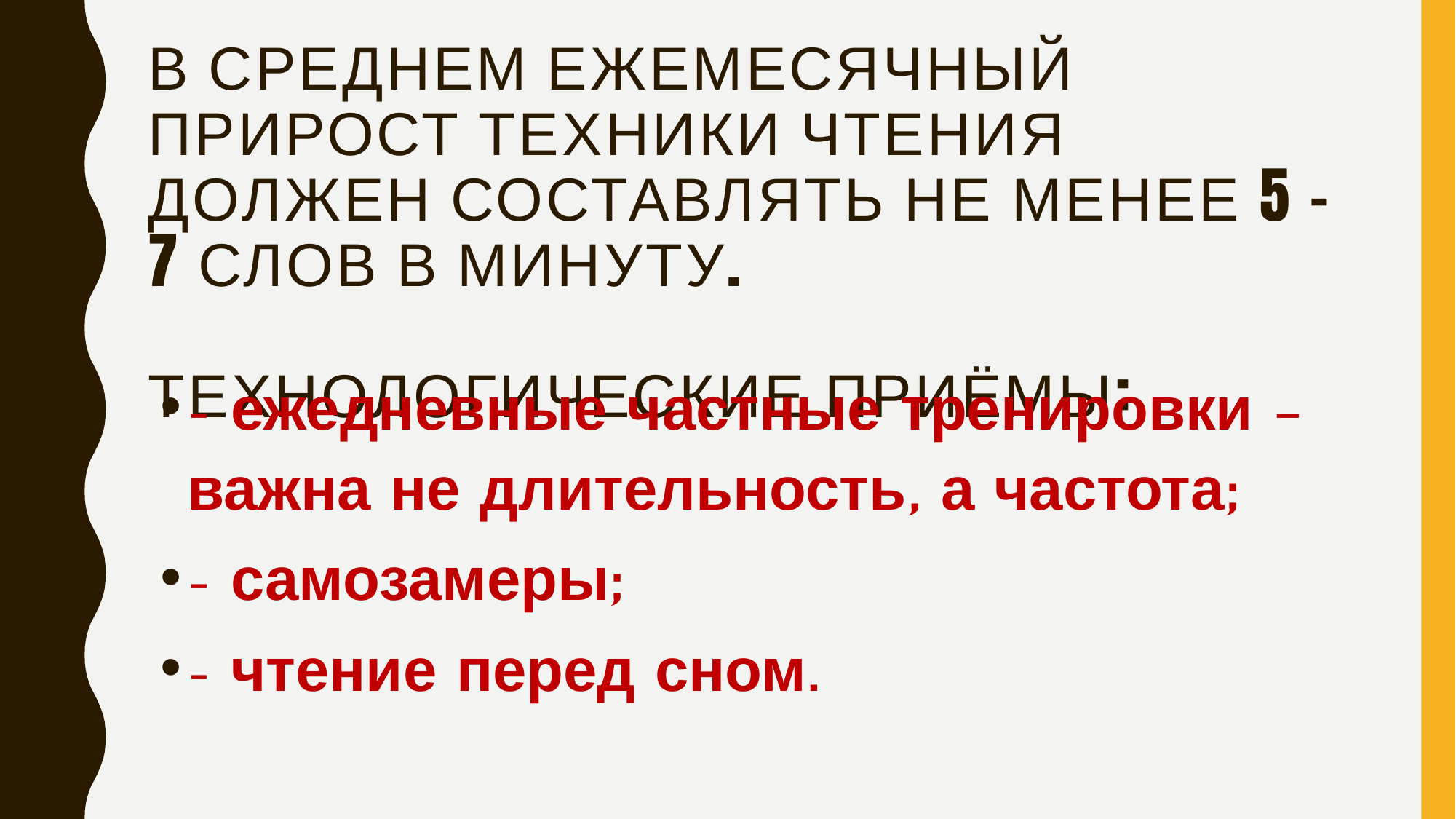

# В среднем ежемесячный прирост техники чтения должен составлять не менее 5 – 7 слов в минуту. Технологические приёмы:
- ежедневные частные тренировки – важна не длительность, а частота;
- самозамеры;
- чтение перед сном.